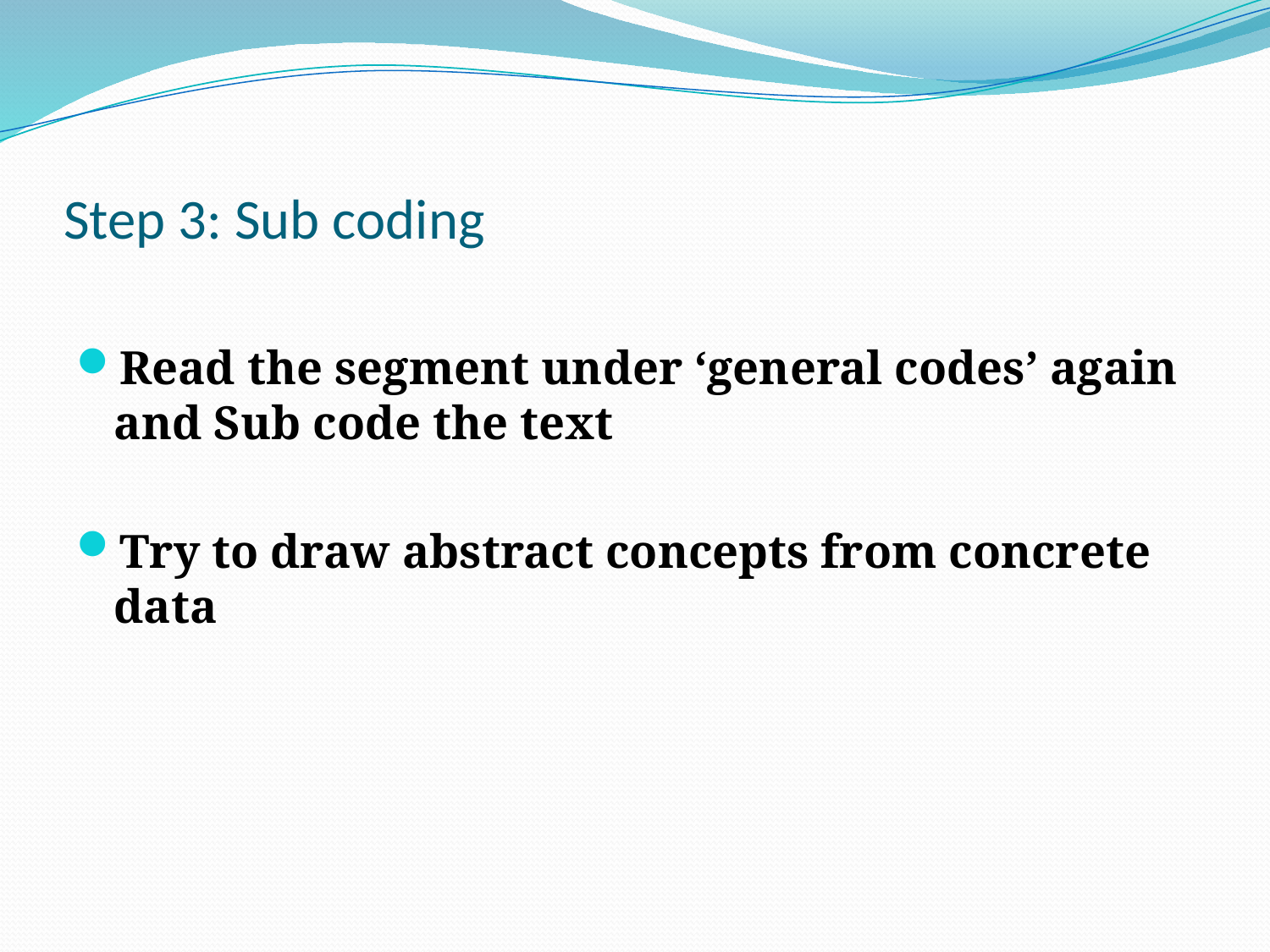

# Step 3: Sub coding

Read the segment under ‘general codes’ again and Sub code the text

Try to draw abstract concepts from concrete data